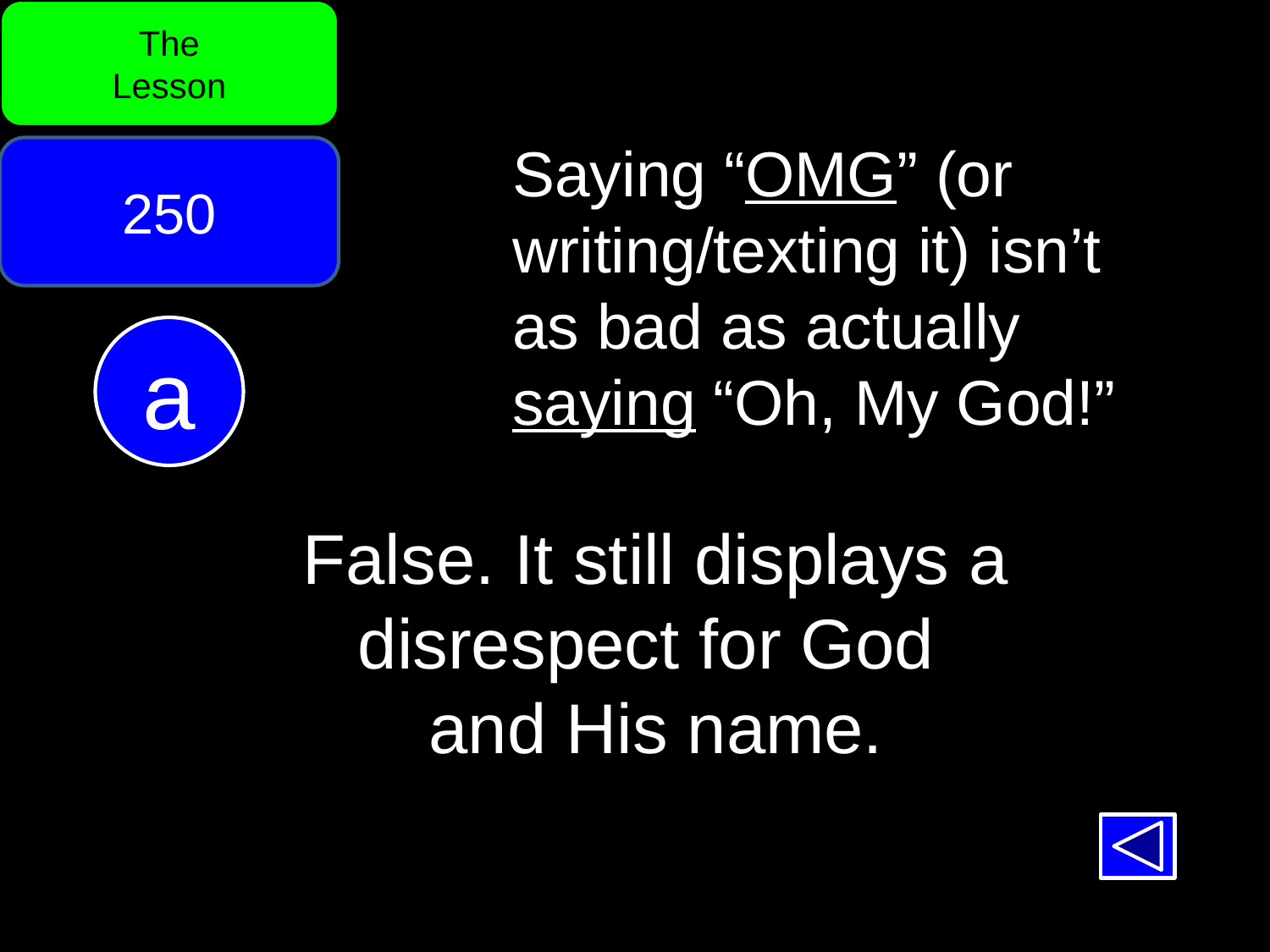

The
Lesson
Saying “OMG” (or
writing/texting it) isn’t
as bad as actually
saying “Oh, My God!”
250
a
False. It still displays a
disrespect for God
and His name.